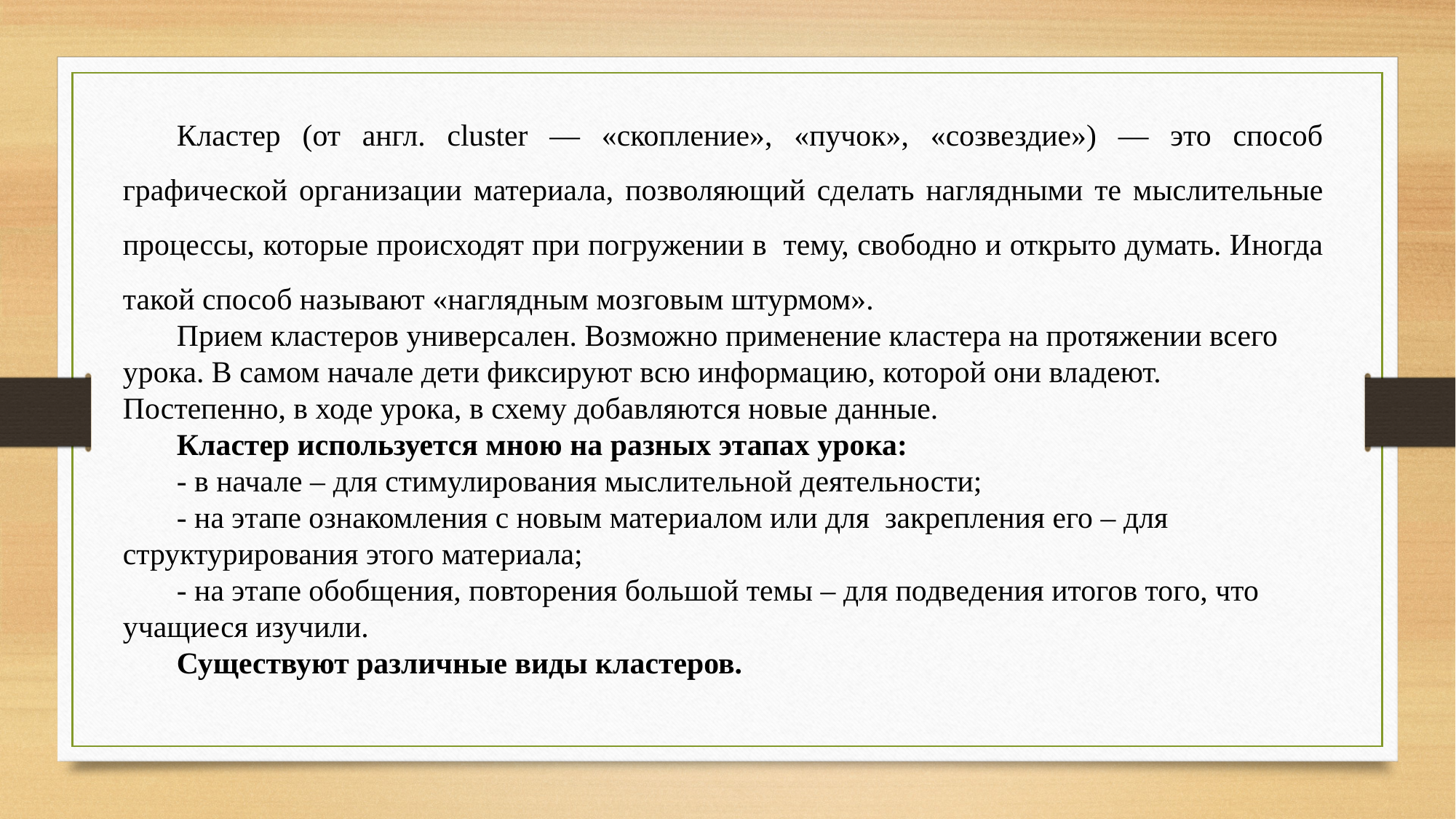

Кластер (от англ. cluster — «скопление», «пучок», «созвездие») — это способ графической организации материала, позволяющий сделать наглядными те мыслительные процессы, которые происходят при погружении в  тему, свободно и открыто думать. Иногда такой способ называют «наглядным мозговым штурмом».
Прием кластеров универсален. Возможно применение кластера на протяжении всего урока. В самом начале дети фиксируют всю информацию, которой они владеют. Постепенно, в ходе урока, в схему добавляются новые данные.
Кластер используется мною на разных этапах урока:
- в начале – для стимулирования мыслительной деятельности;
- на этапе ознакомления с новым материалом или для  закрепления его – для структурирования этого материала;
- на этапе обобщения, повторения большой темы – для подведения итогов того, что учащиеся изучили.
Существуют различные виды кластеров.